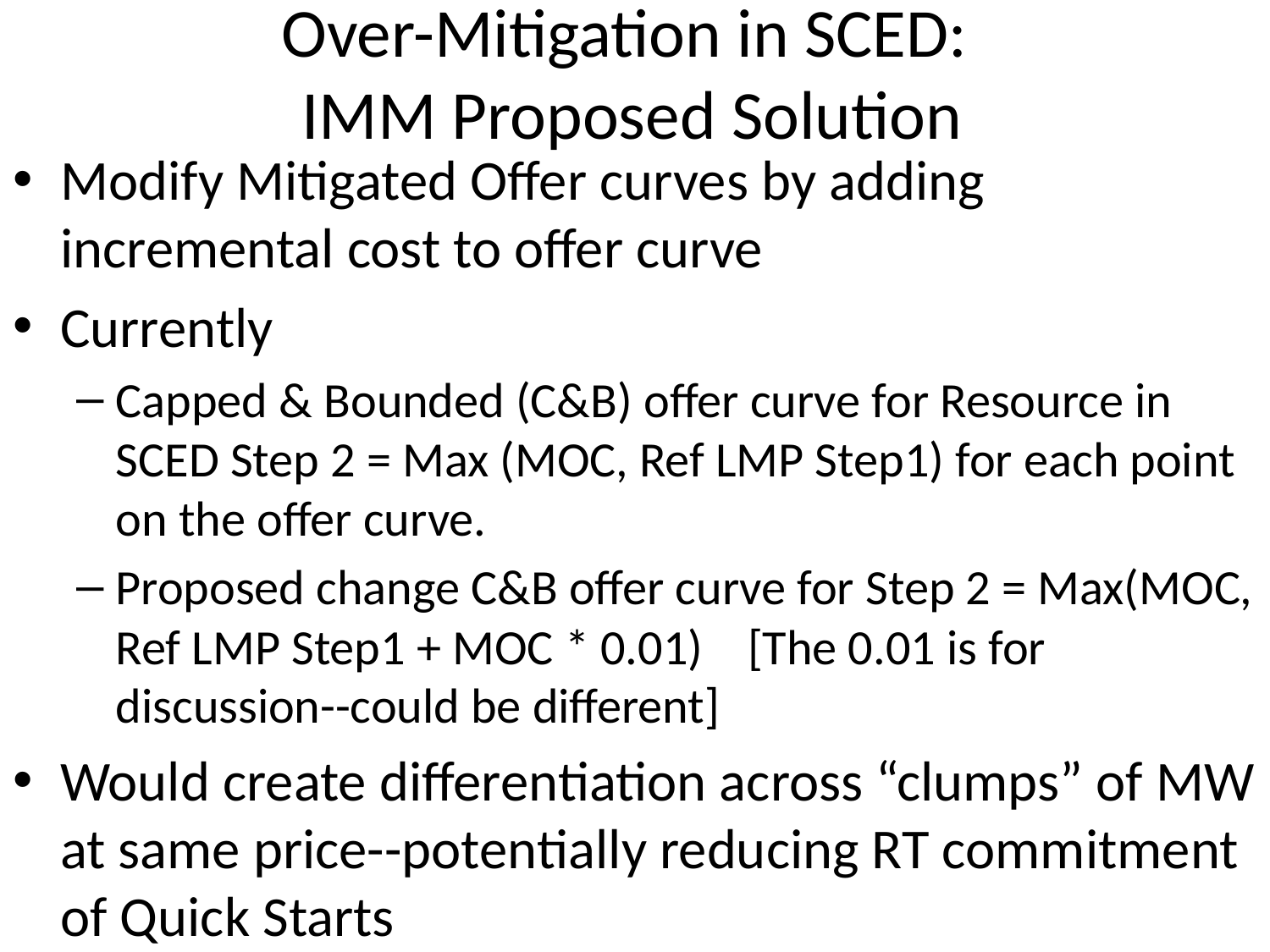

# Over-Mitigation in SCED: IMM Proposed Solution
Modify Mitigated Offer curves by adding incremental cost to offer curve
Currently
Capped & Bounded (C&B) offer curve for Resource in SCED Step 2 = Max (MOC, Ref LMP Step1) for each point on the offer curve.
Proposed change C&B offer curve for Step 2 = Max(MOC, Ref LMP Step1 + MOC * 0.01)    [The 0.01 is for discussion--could be different]
Would create differentiation across “clumps” of MW at same price--potentially reducing RT commitment of Quick Starts